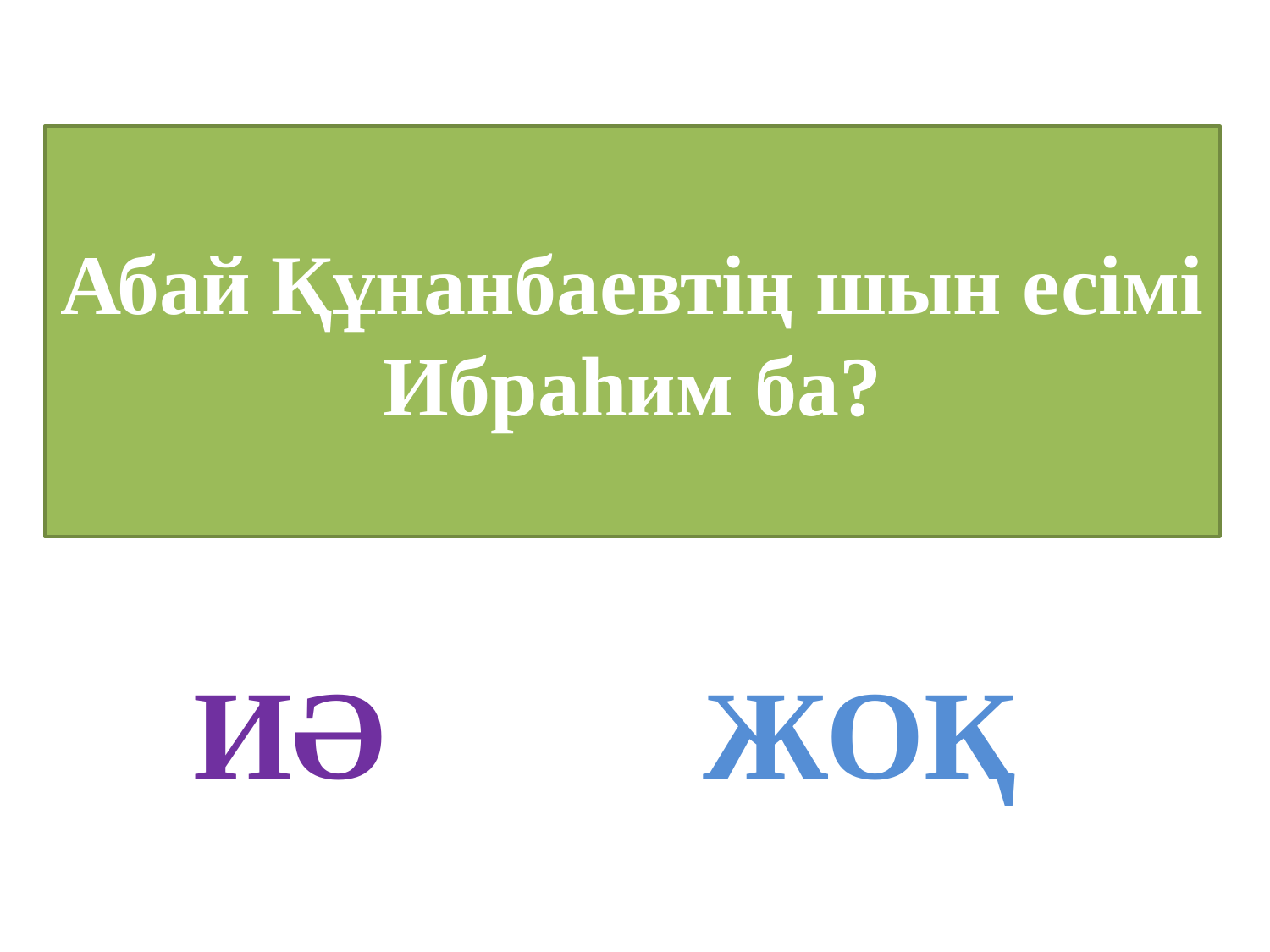

# Абай Құнанбаевтің шын есімі Ибраһим ба?
ИӘ          ЖОҚ